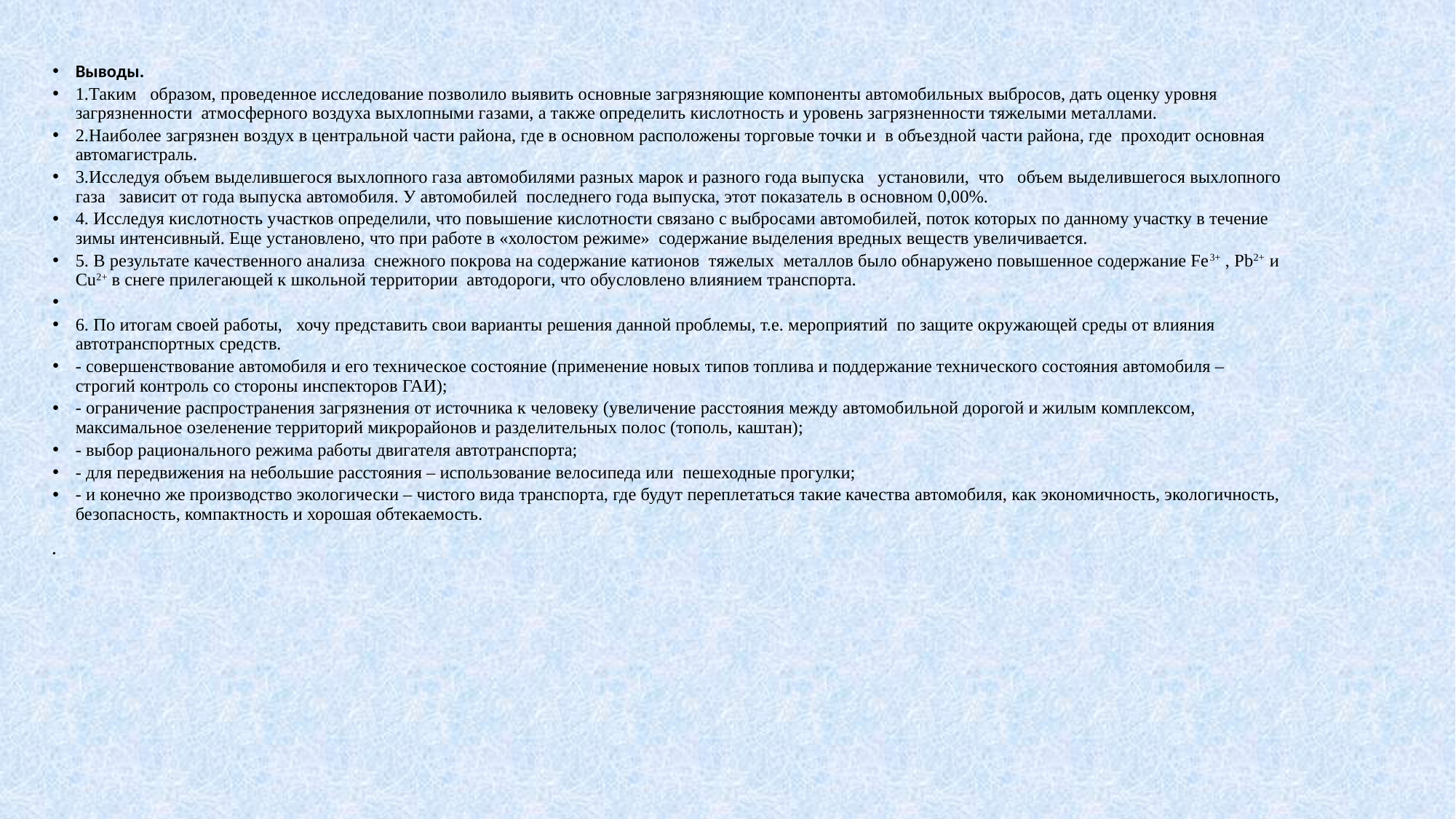

Выводы.
1.Таким   образом, проведенное исследование позволило выявить основные загрязняющие компоненты автомобильных выбросов, дать оценку уровня загрязненности  атмосферного воздуха выхлопными газами, а также определить кислотность и уровень загрязненности тяжелыми металлами.
2.Наиболее загрязнен воздух в центральной части района, где в основном расположены торговые точки и  в объездной части района, где  проходит основная автомагистраль.
3.Исследуя объем выделившегося выхлопного газа автомобилями разных марок и разного года выпуска   установили,  что   объем выделившегося выхлопного газа   зависит от года выпуска автомобиля. У автомобилей  последнего года выпуска, этот показатель в основном 0,00%.
4. Исследуя кислотность участков определили, что повышение кислотности связано с выбросами автомобилей, поток которых по данному участку в течение зимы интенсивный. Еще установлено, что при работе в «холостом режиме»  содержание выделения вредных веществ увеличивается.
5. В результате качественного анализа  снежного покрова на содержание катионов  тяжелых  металлов было обнаружено повышенное содержание Fe3+ , Pb2+  и Cu2+ в снеге прилегающей к школьной территории  автодороги, что обусловлено влиянием транспорта.

6. По итогам своей работы,   хочу представить свои варианты решения данной проблемы, т.е. мероприятий  по защите окружающей среды от влияния автотранспортных средств.
- совершенствование автомобиля и его техническое состояние (применение новых типов топлива и поддержание технического состояния автомобиля – строгий контроль со стороны инспекторов ГАИ);
- ограничение распространения загрязнения от источника к человеку (увеличение расстояния между автомобильной дорогой и жилым комплексом, максимальное озеленение территорий микрорайонов и разделительных полос (тополь, каштан);
- выбор рационального режима работы двигателя автотранспорта;
- для передвижения на небольшие расстояния – использование велосипеда или  пешеходные прогулки;
- и конечно же производство экологически – чистого вида транспорта, где будут переплетаться такие качества автомобиля, как экономичность, экологичность, безопасность, компактность и хорошая обтекаемость.